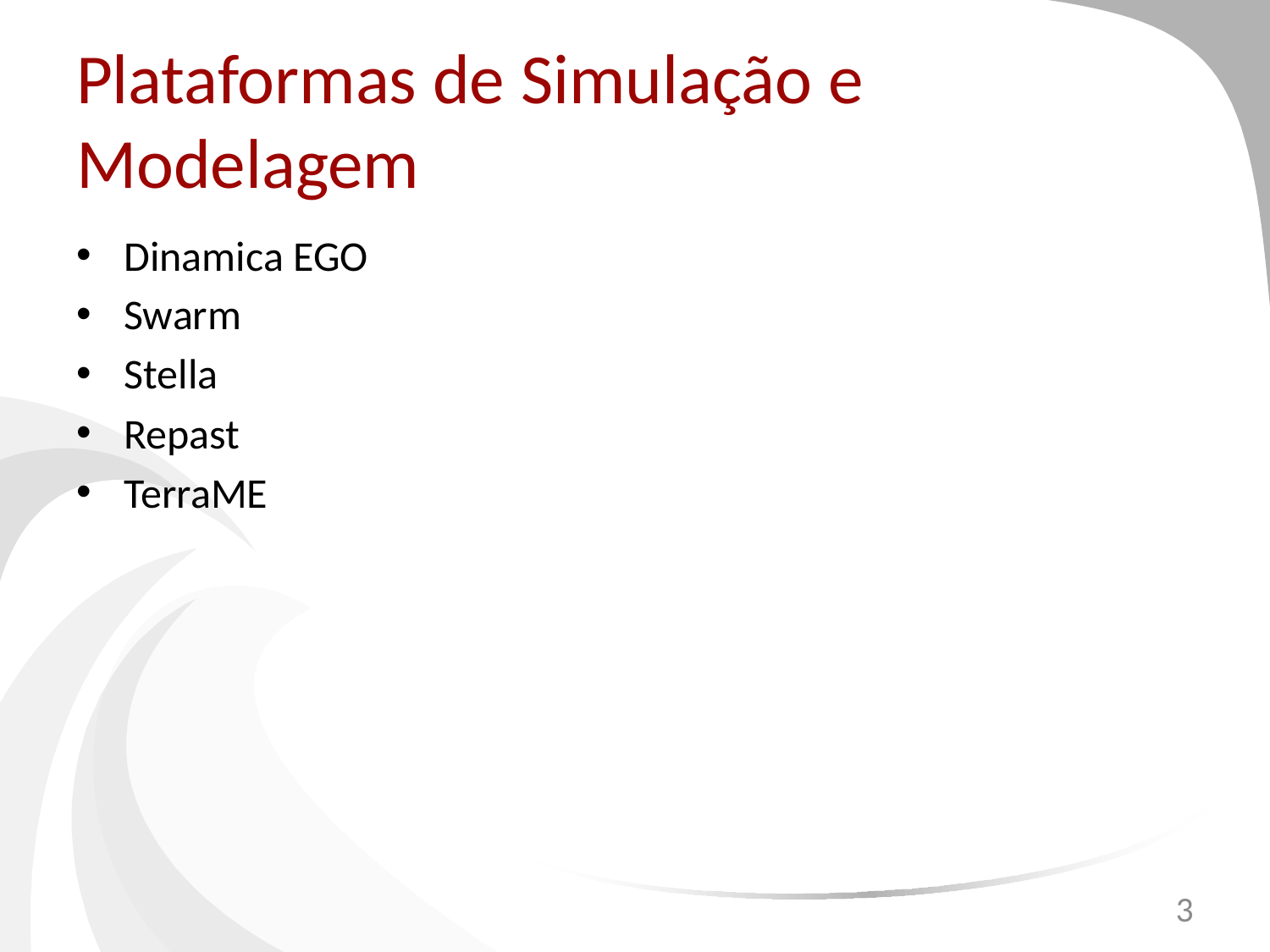

# Plataformas de Simulação e Modelagem
Dinamica EGO
Swarm
Stella
Repast
TerraME
3